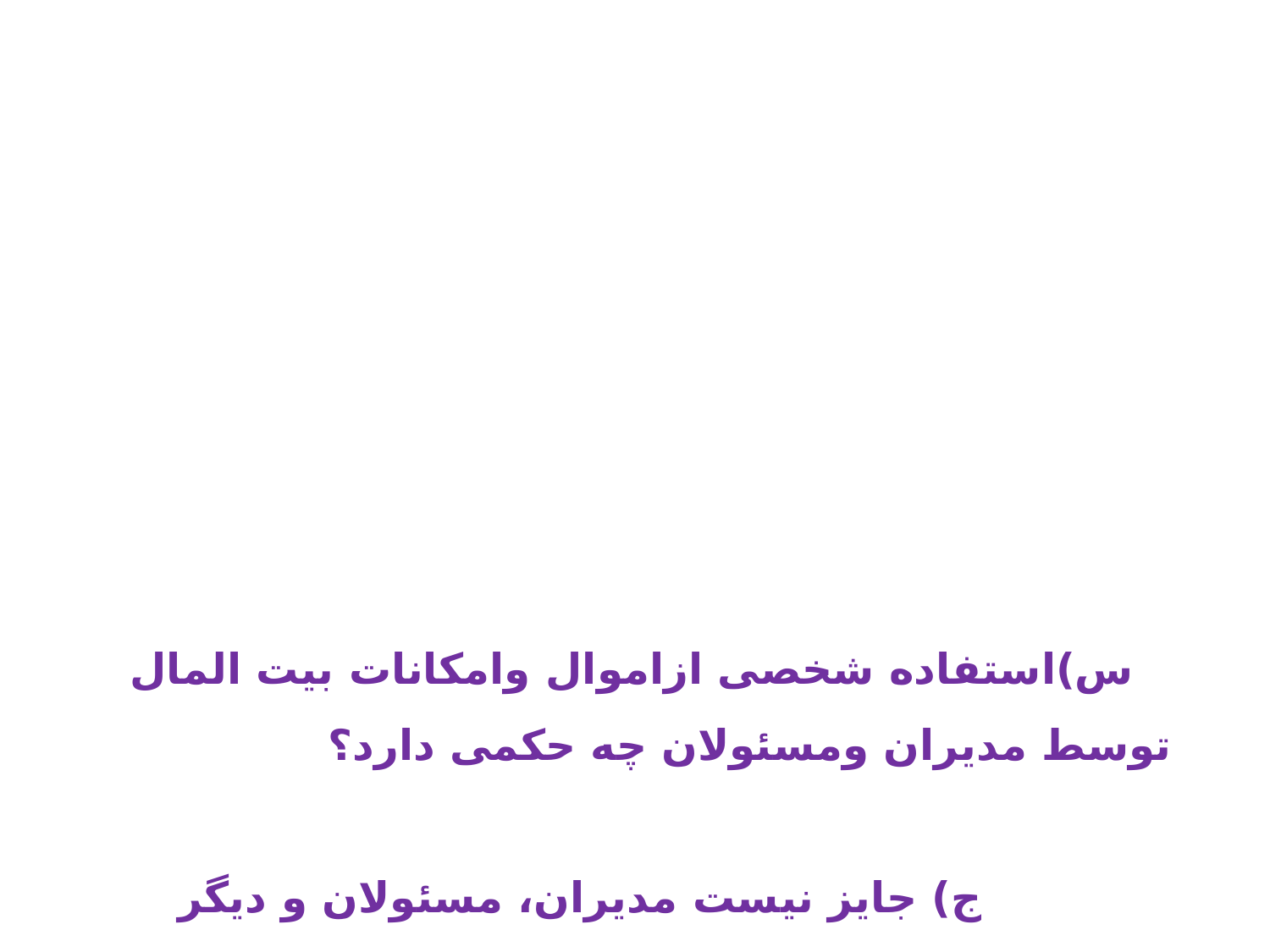

3- پرهیزازاستفاده شخصی                                                                                                                                                                                                                                                                                                                                                                                                                                                                                                                                                                                                                                                                                                                                                                                                                                                                                                                                                            س)استفاده شخصی ازاموال وامکانات بیت المال توسط مدیران ومسئولان چه حکمی دارد؟                                                                                                  ج) جايز نيست مديران، مسئولان و ديگر كارمندان در هيچ‌يك از اموال دولتي تصرفات شخصي كنند، مگر آنكه با اجازة قانوني نهاد مربوطه باشد.
 (اجوبه،سوال 1965)